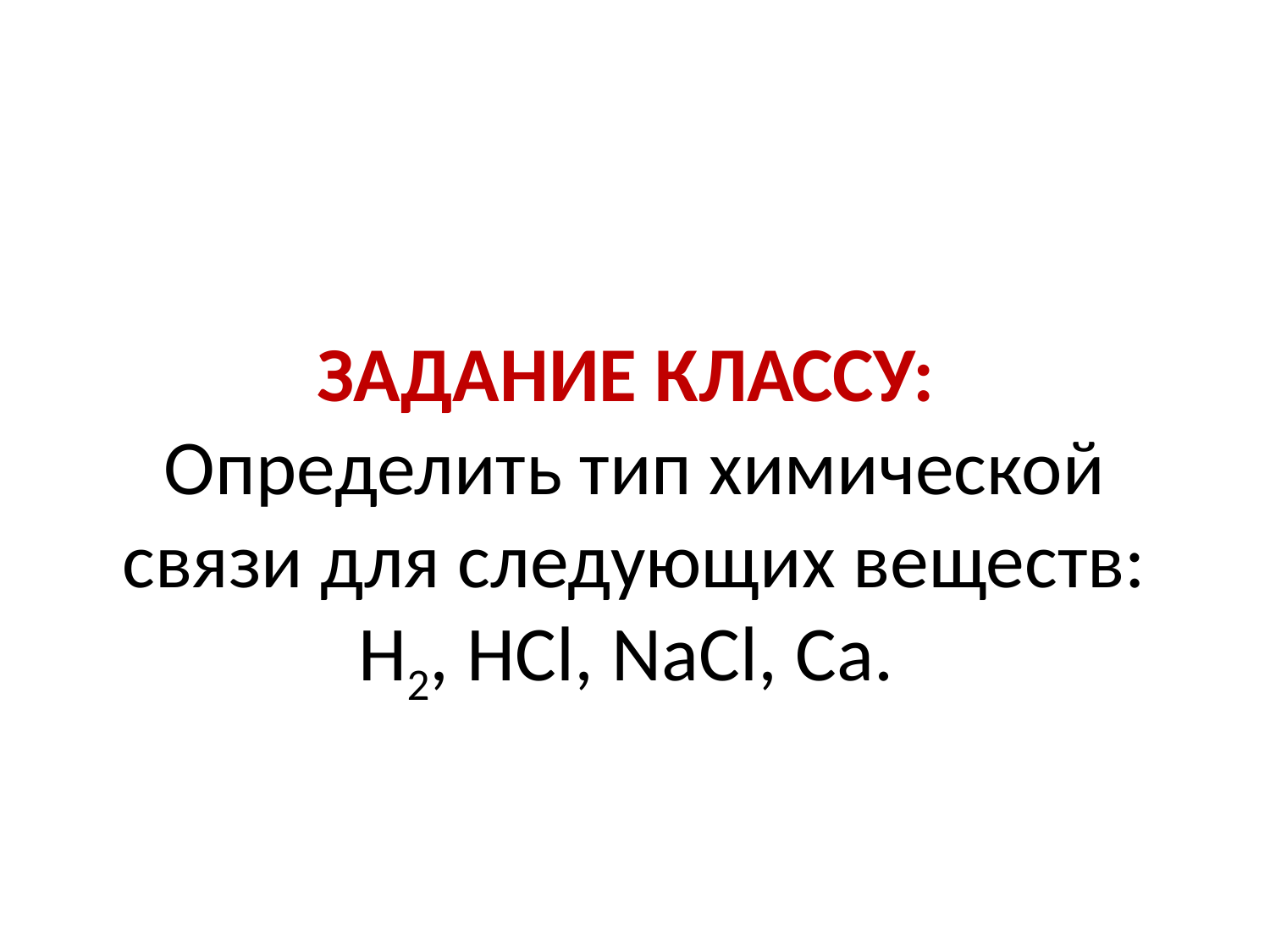

# ЗАДАНИЕ КЛАССУ: Определить тип химической связи для следующих веществ: H2, HCl, NaCl, Ca.